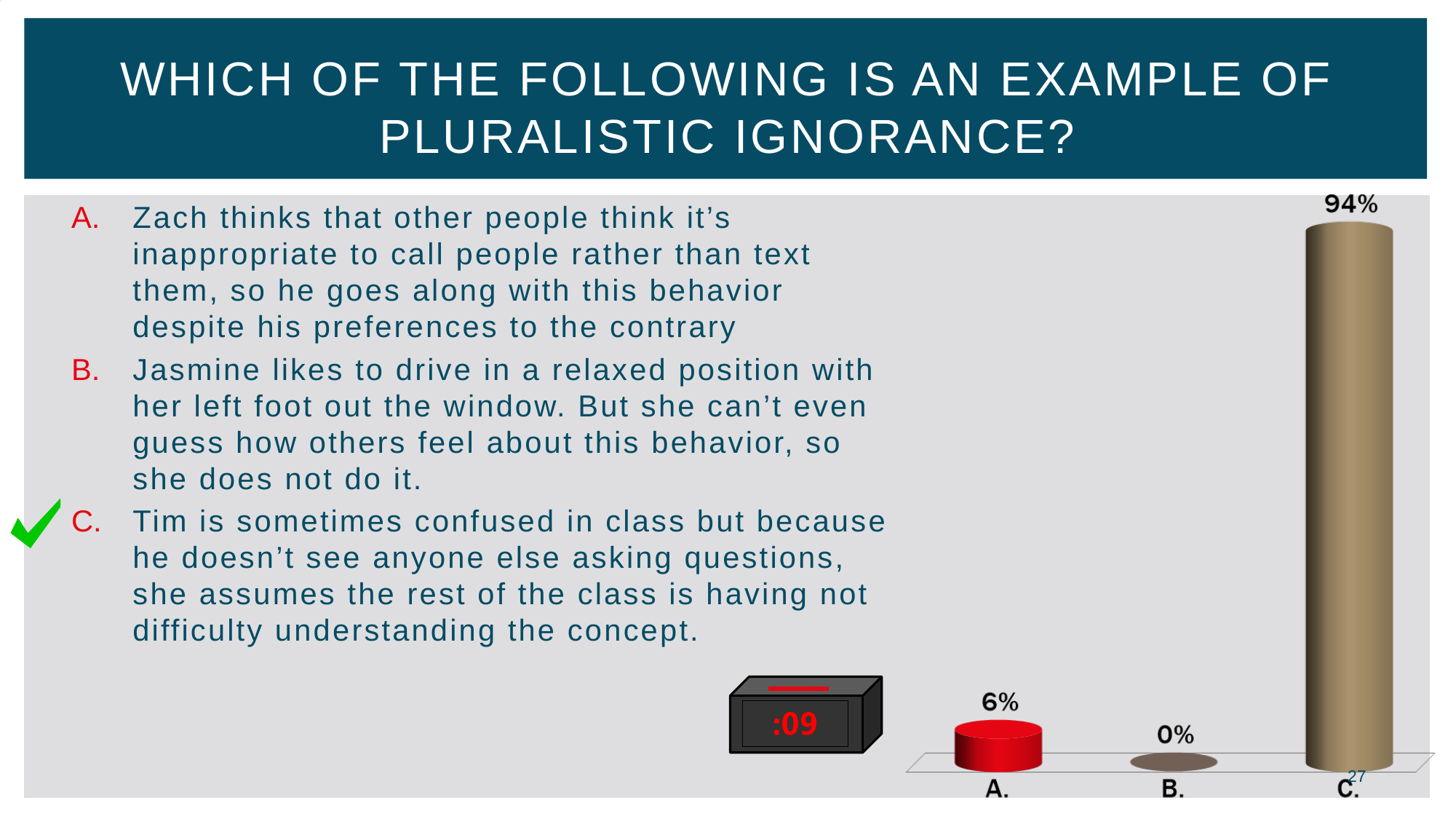

# Which of the following is an example of pluralistic ignorance?

Zach thinks that other people think it’s inappropriate to call people rather than text them, so he goes along with this behavior despite his preferences to the contrary
Jasmine likes to drive in a relaxed position with her left foot out the window. But she can’t even guess how others feel about this behavior, so she does not do it.
Tim is sometimes confused in class but because he doesn’t see anyone else asking questions, she assumes the rest of the class is having not difficulty understanding the concept.

27